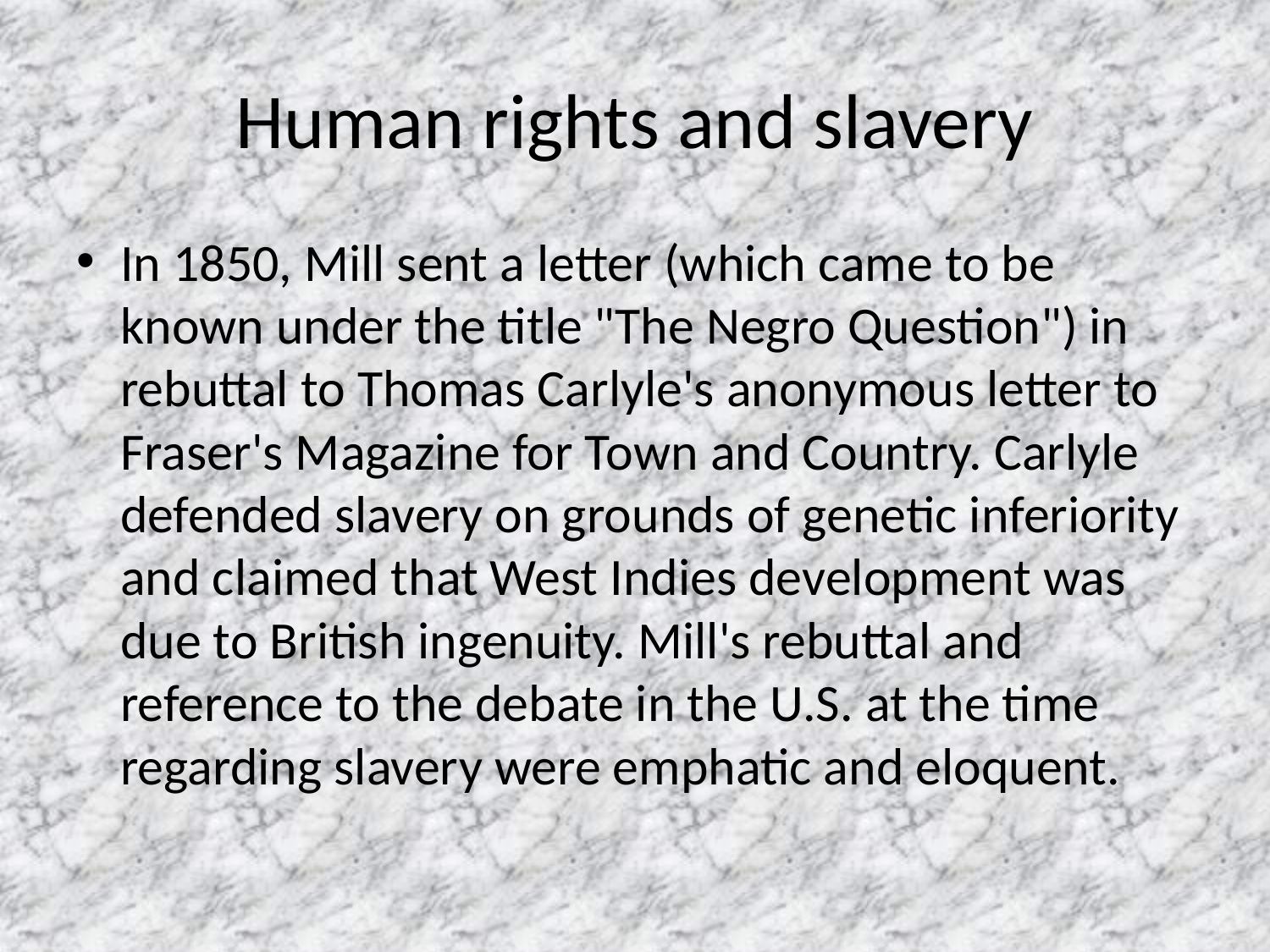

# Human rights and slavery
In 1850, Mill sent a letter (which came to be known under the title "The Negro Question") in rebuttal to Thomas Carlyle's anonymous letter to Fraser's Magazine for Town and Country. Carlyle defended slavery on grounds of genetic inferiority and claimed that West Indies development was due to British ingenuity. Mill's rebuttal and reference to the debate in the U.S. at the time regarding slavery were emphatic and eloquent.